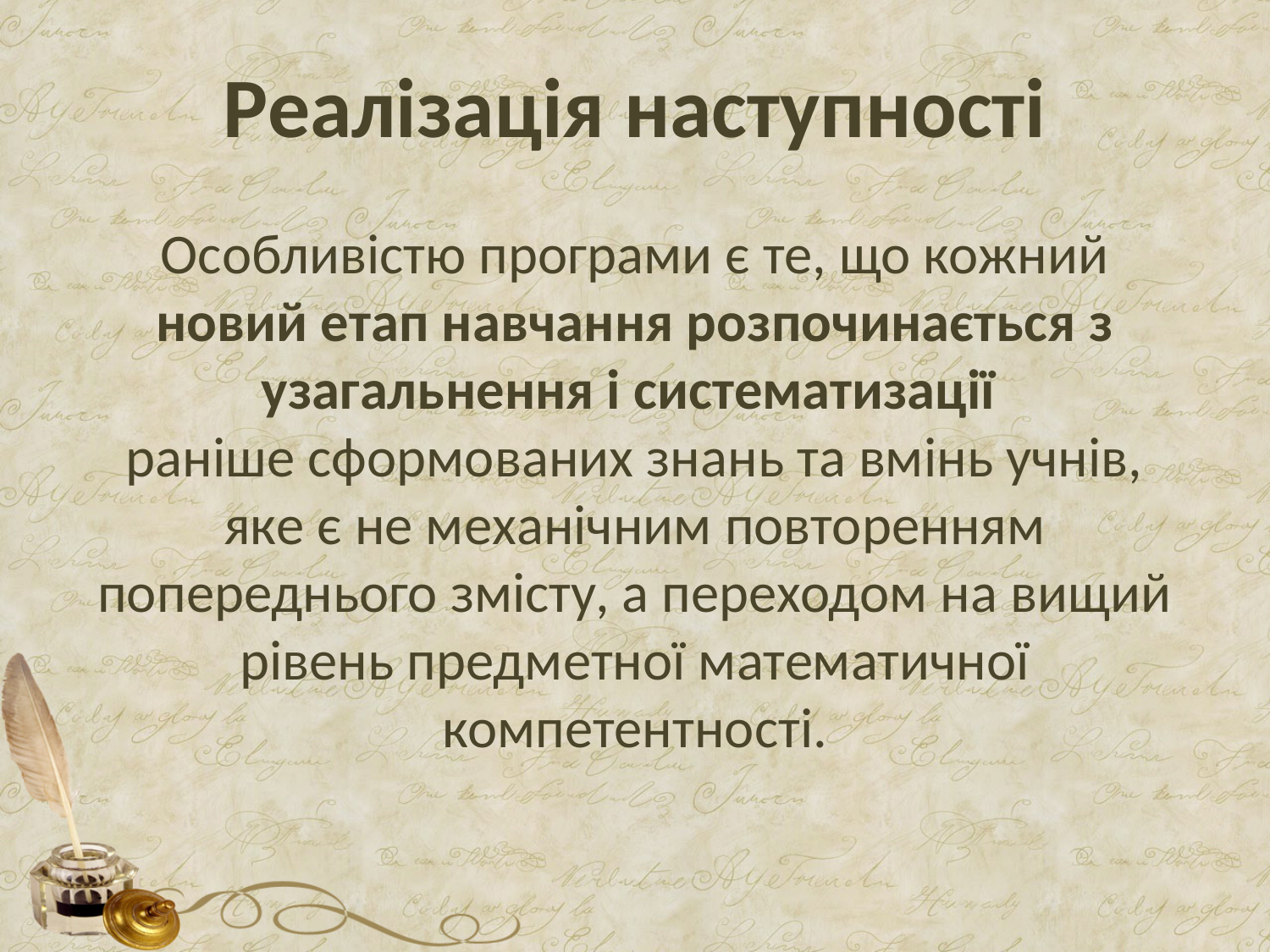

# Реалізація наступності
Особливістю програми є те, що кожний новий етап навчання розпочинається з узагальнення і систематизації
раніше сформованих знань та вмінь учнів, яке є не механічним повторенням попереднього змісту, а переходом на вищий рівень предметної математичної компетентності.